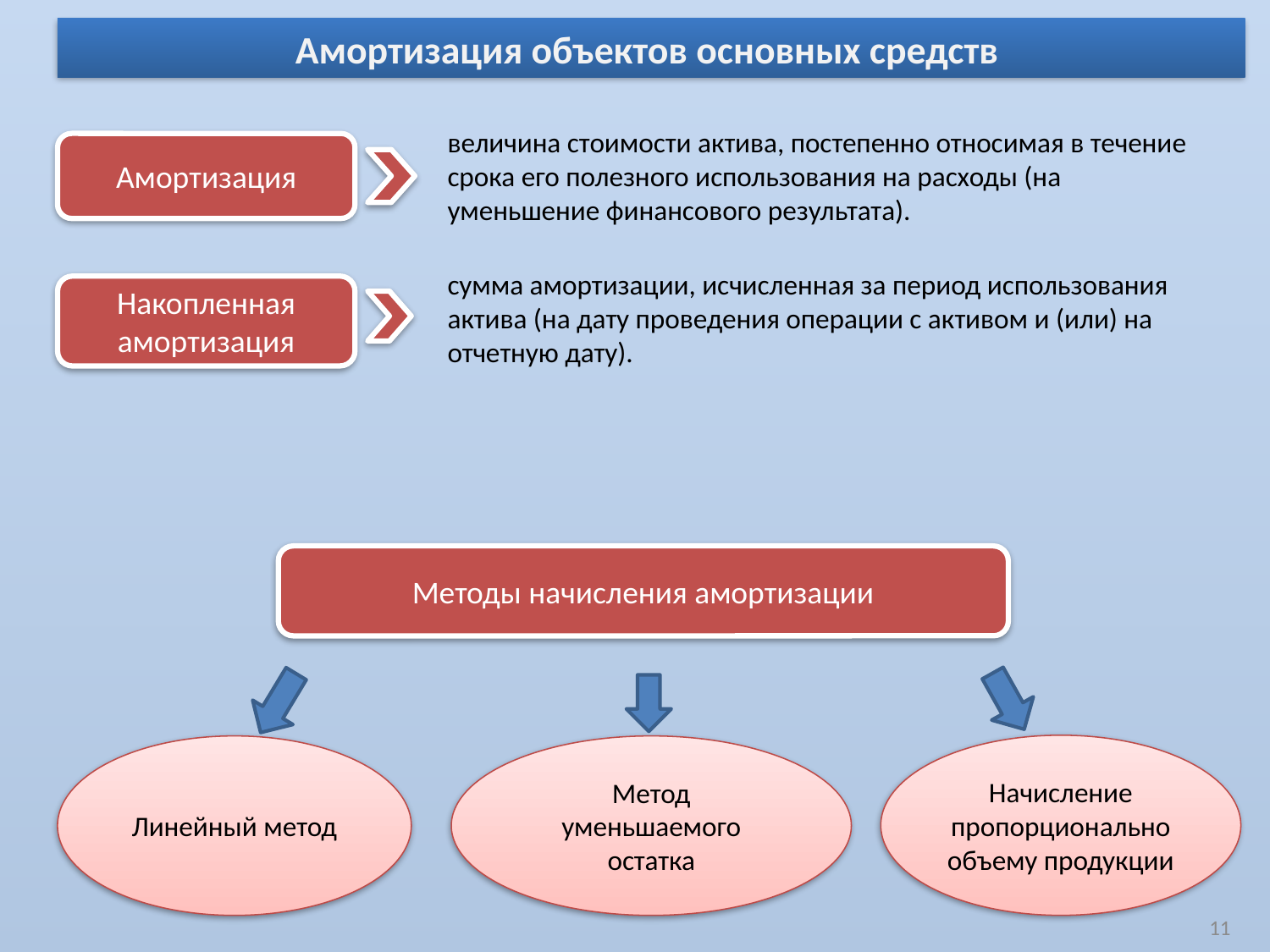

Амортизация объектов основных средств
величина стоимости актива, постепенно относимая в течение срока его полезного использования на расходы (на уменьшение финансового результата).
Амортизация

сумма амортизации, исчисленная за период использования актива (на дату проведения операции с активом и (или) на отчетную дату).
Накопленная амортизация

Методы начисления амортизации

Начисление пропорционально объему продукции
Линейный метод
Метод уменьшаемого остатка
11